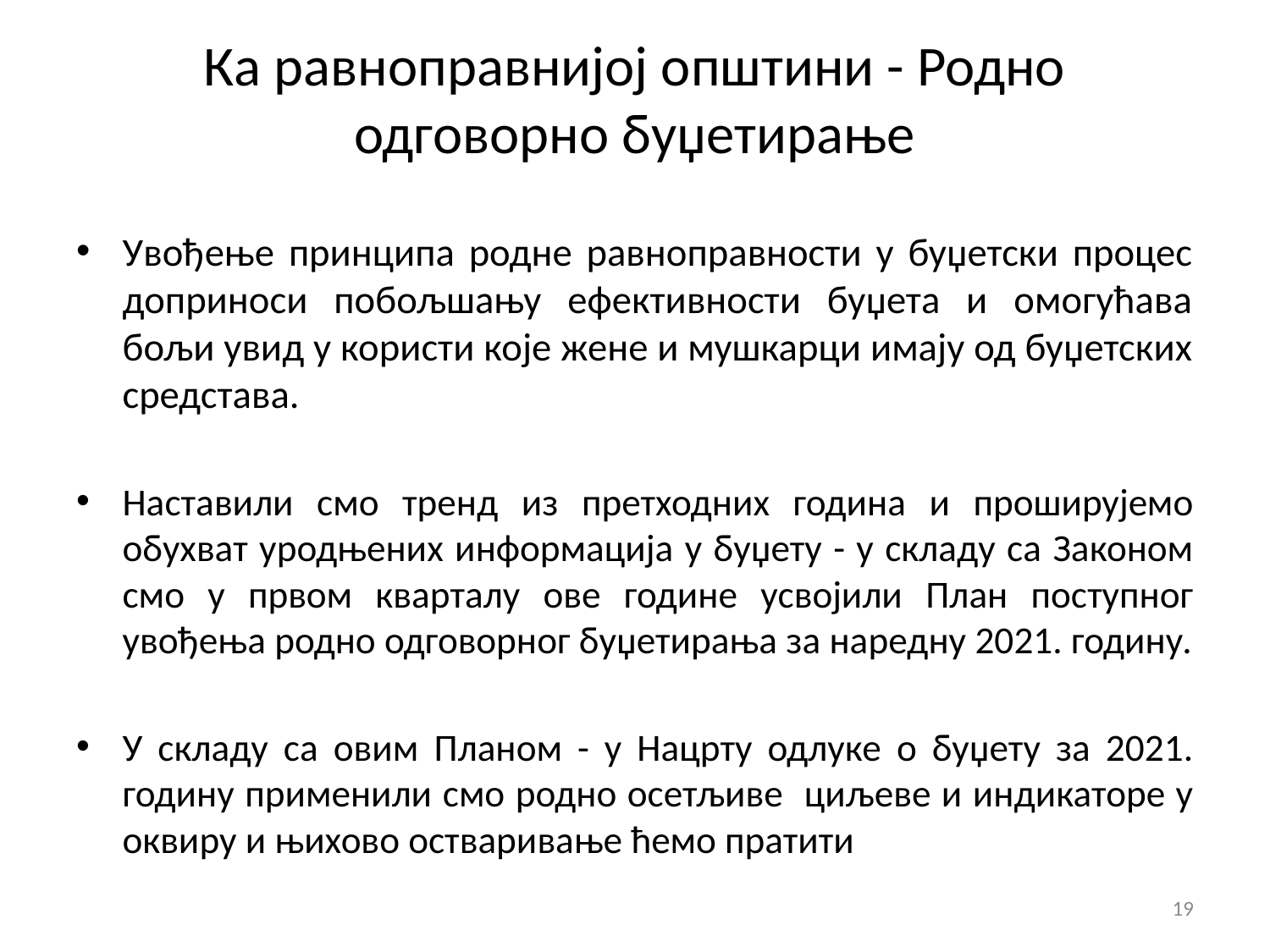

# Ка равноправнијој општини - Родно одговорно буџетирање

Увођење принципа родне равноправности у буџетски процес доприноси побољшању ефективности буџета и омогућава бољи увид у користи које жене и мушкарци имају од буџетских средстава.

Наставили смо тренд из претходних година и проширујемо обухват уродњених информација у буџету - у складу са Законом смо у првом кварталу ове године усвојили План поступног увођења родно одговорног буџетирања за наредну 2021. годину.

У складу са овим Планом - у Нацрту одлуке о буџету за 2021. годину применили смо родно осетљиве  циљеве и индикаторе у оквиру и њихово остваривање ћемо пратити

19